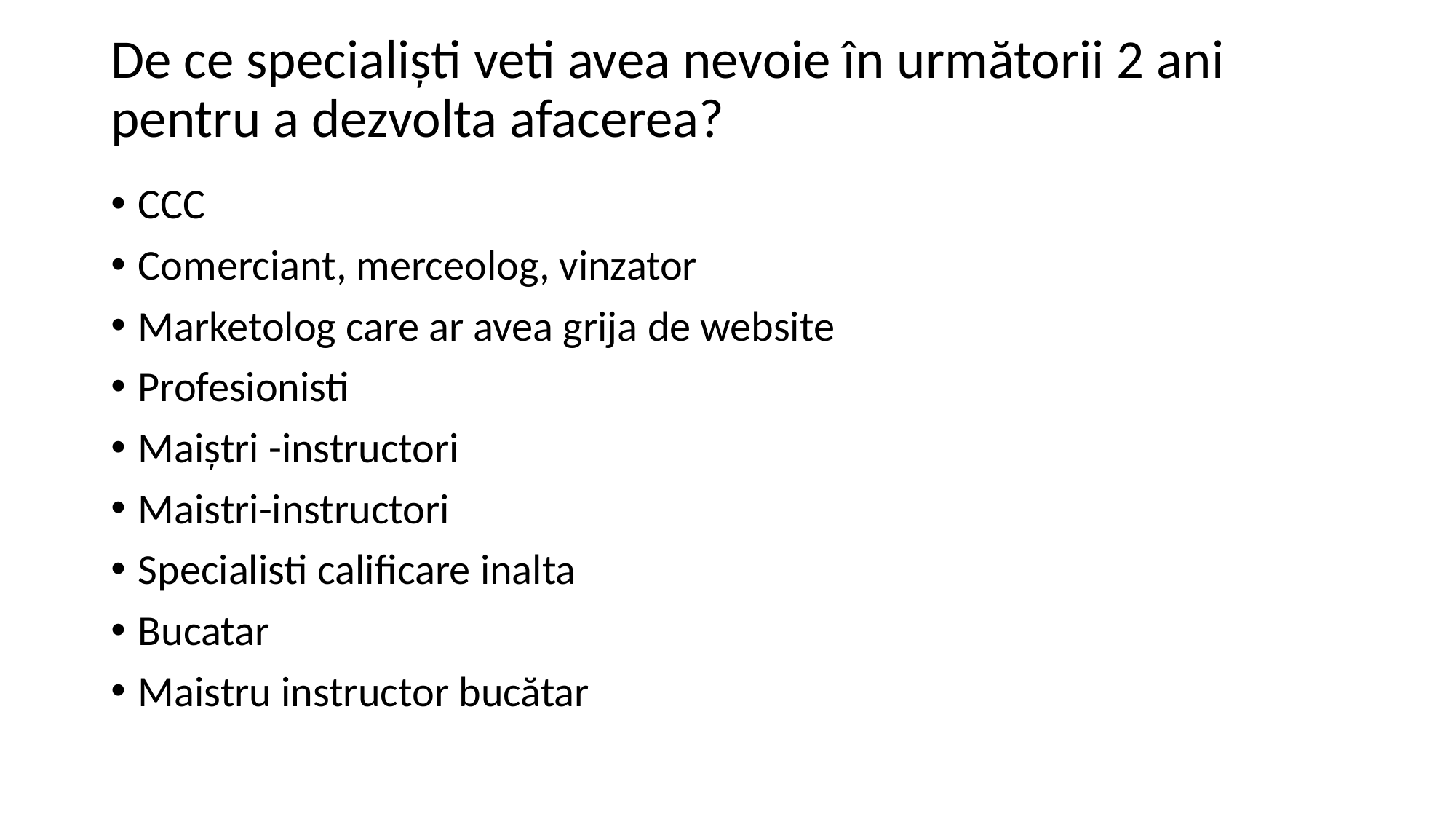

# De ce specialiști veti avea nevoie în următorii 2 ani pentru a dezvolta afacerea?
CCC
Comerciant, merceolog, vinzator
Marketolog care ar avea grija de website
Profesionisti
Maiștri -instructori
Maistri-instructori
Specialisti calificare inalta
Bucatar
Maistru instructor bucătar